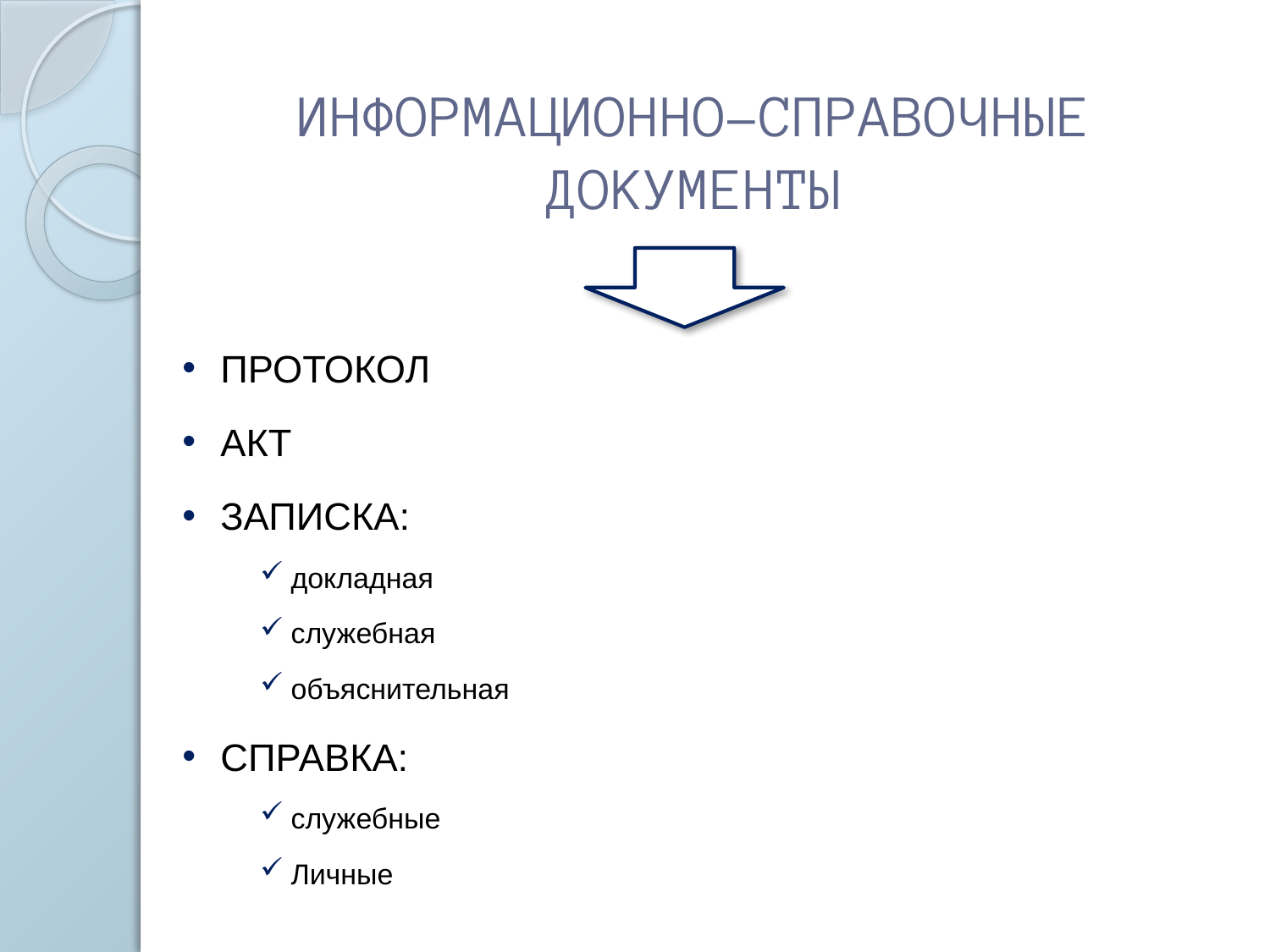

# ИНФОРМАЦИОННО-СПРАВОЧНЫЕ ДОКУМЕНТЫ

ПРОТОКОЛ
АКТ
ЗАПИСКА:
докладная
служебная
объяснительная
СПРАВКА:
служебные
Личные